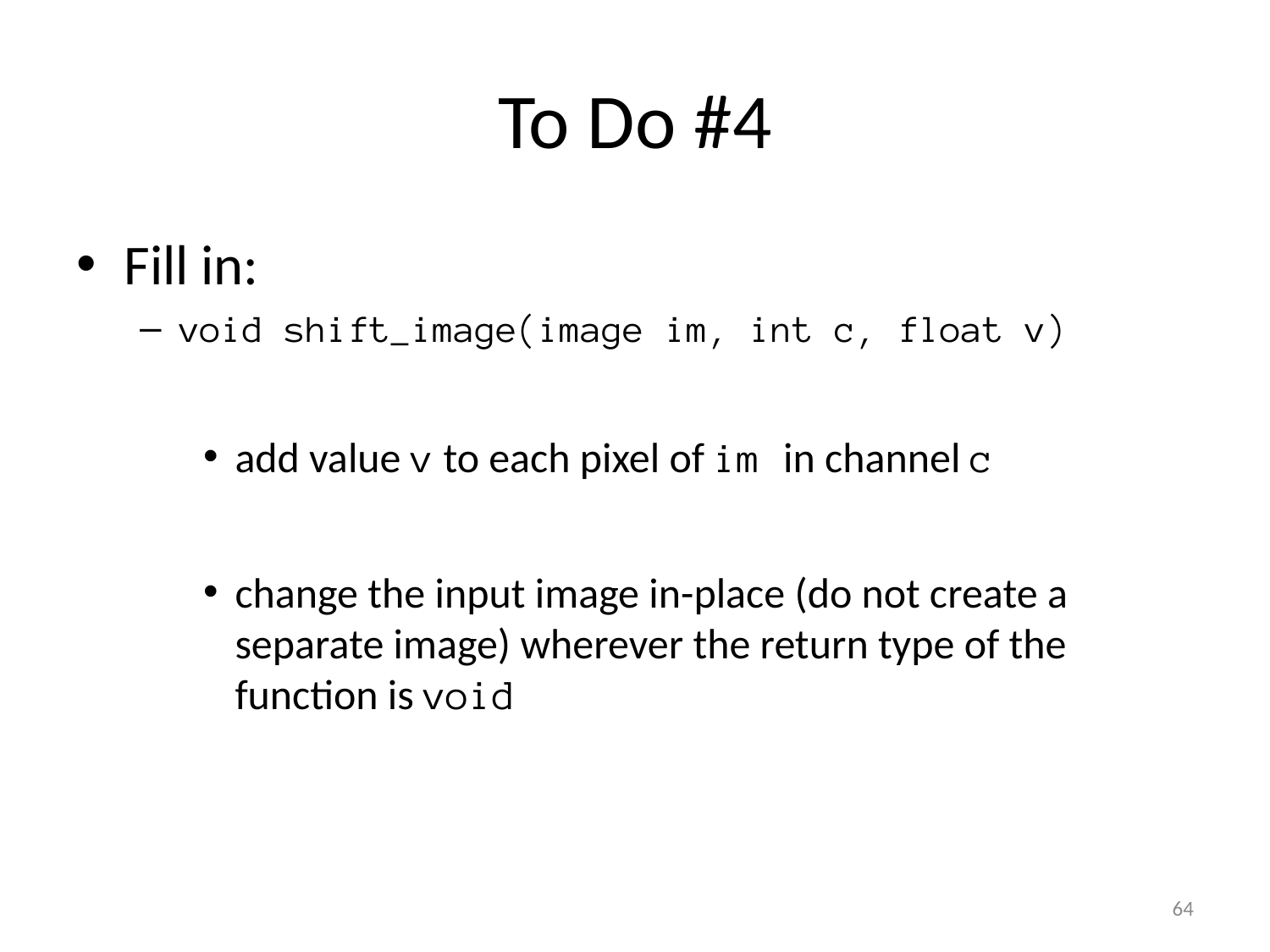

# To Do #4
Fill in:
void shift_image(image im, int c, float v)

add value v to each pixel of im in channel c

change the input image in-place (do not create a separate image) wherever the return type of the function is void
64